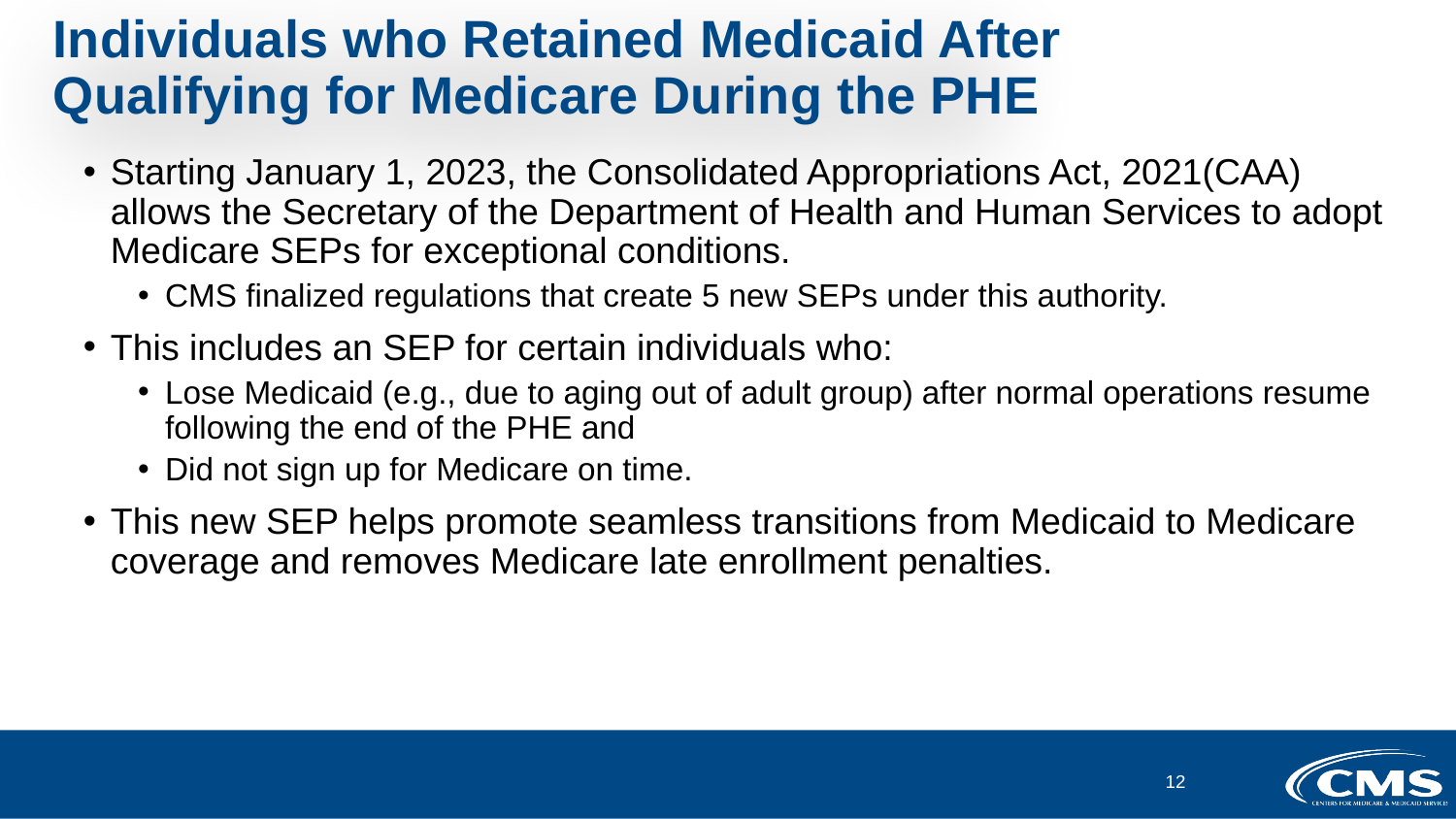

# Individuals who Retained Medicaid After Qualifying for Medicare During the PHE
Starting January 1, 2023, the Consolidated Appropriations Act, 2021(CAA) allows the Secretary of the Department of Health and Human Services to adopt Medicare SEPs for exceptional conditions.
CMS finalized regulations that create 5 new SEPs under this authority.
This includes an SEP for certain individuals who:
Lose Medicaid (e.g., due to aging out of adult group) after normal operations resume following the end of the PHE and
Did not sign up for Medicare on time.
This new SEP helps promote seamless transitions from Medicaid to Medicare coverage and removes Medicare late enrollment penalties.

12